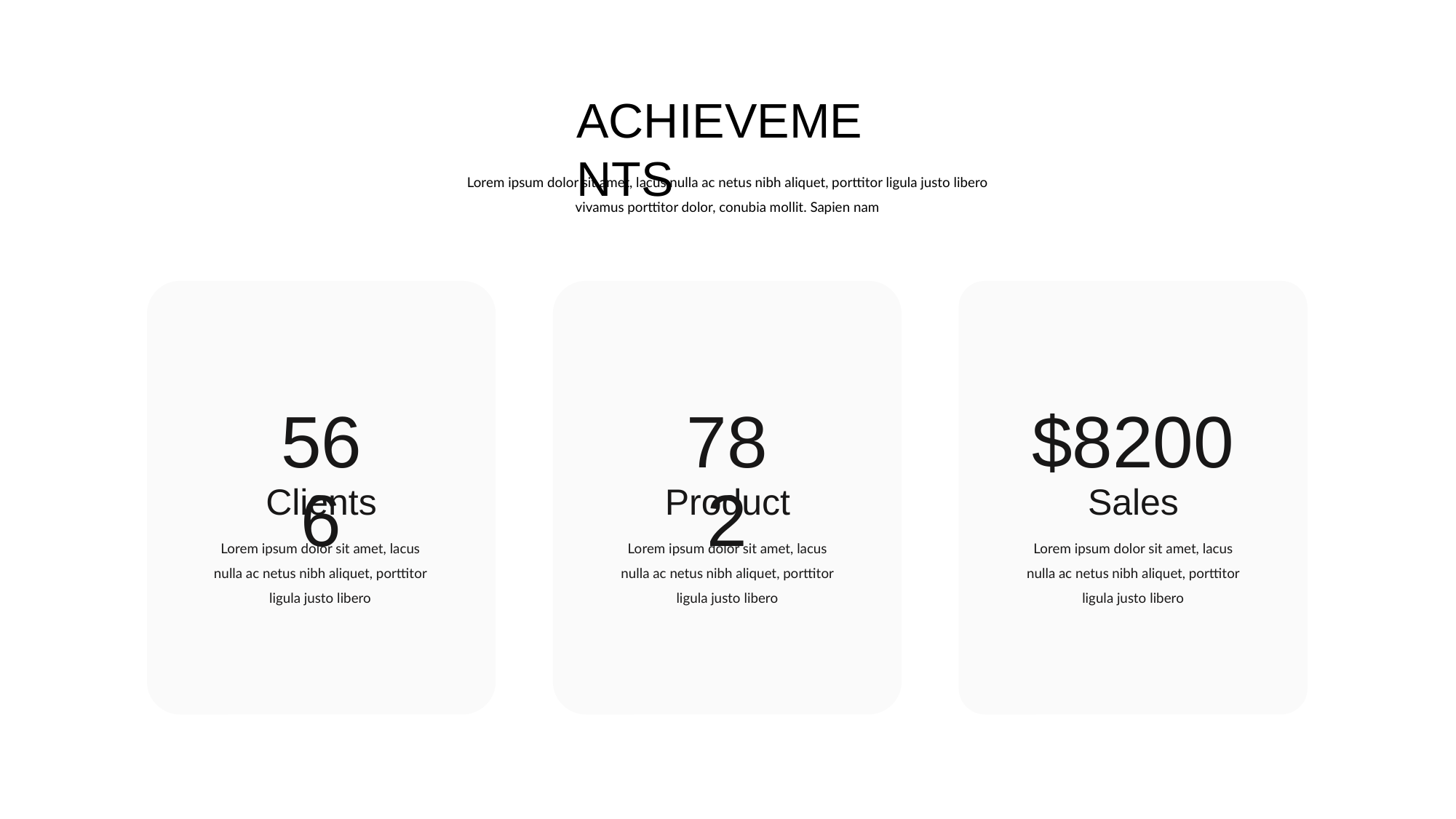

ACHIEVEMENTS
Lorem ipsum dolor sit amet, lacus nulla ac netus nibh aliquet, porttitor ligula justo libero vivamus porttitor dolor, conubia mollit. Sapien nam

566
782
$8200
Clients
Product
Sales
Lorem ipsum dolor sit amet, lacus nulla ac netus nibh aliquet, porttitor ligula justo libero
Lorem ipsum dolor sit amet, lacus nulla ac netus nibh aliquet, porttitor ligula justo libero
Lorem ipsum dolor sit amet, lacus nulla ac netus nibh aliquet, porttitor ligula justo libero